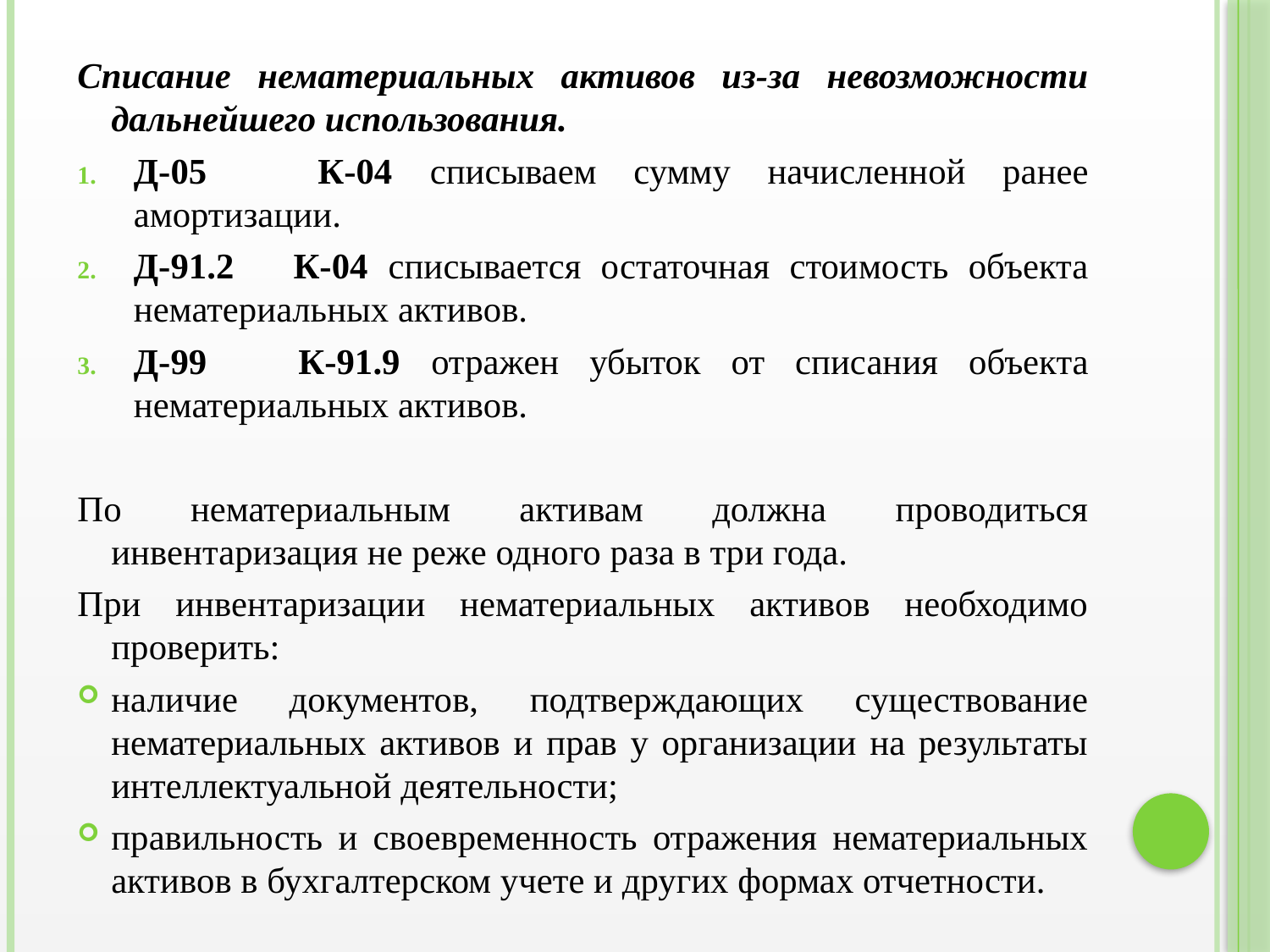

Списание нематериальных активов из-за невозможности дальнейшего использования.
Д-05   К-04 списываем сумму начисленной ранее амортизации.
Д-91.2   К-04 списывается остаточная стоимость объекта нематериальных активов.
Д-99   К-91.9 отражен убыток от списания объекта нематериальных активов.

По нематериальным активам должна проводиться инвентаризация не реже одного раза в три года.
При инвентаризации нематериальных активов необходимо проверить:
наличие документов, подтверждающих существование нематериальных активов и прав у организации на результаты интеллектуальной деятельности;
правильность и своевременность отражения нематериальных активов в бухгалтерском учете и других формах отчетности.